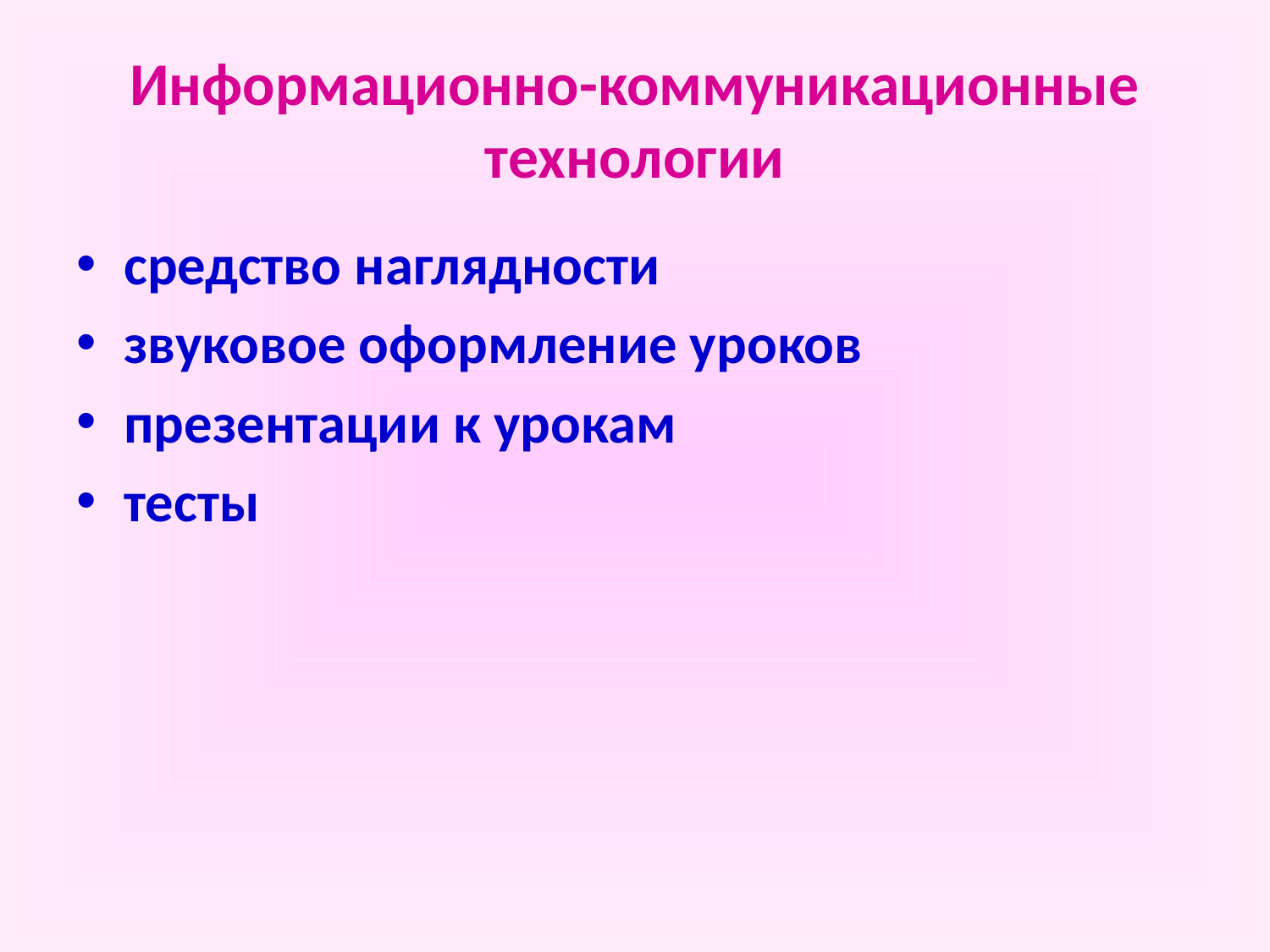

# Информационно-коммуникационные технологии
средство наглядности
звуковое оформление уроков
презентации к урокам
тесты